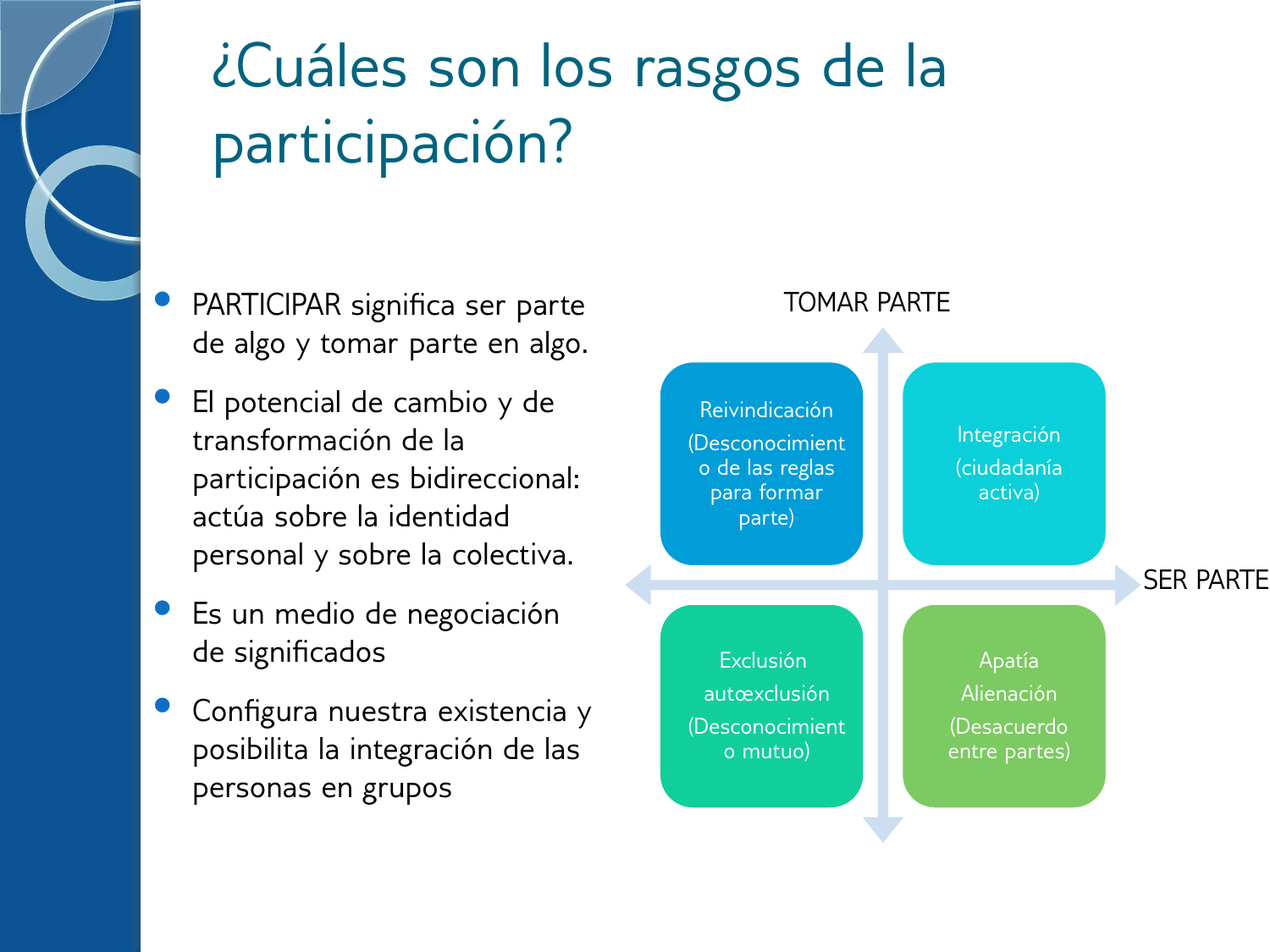

# ¿Cuáles son los rasgos de la participación?

PARTICIPAR significa ser parte de algo y tomar parte en algo.
El potencial de cambio y de transformación de la participación es bidireccional: actúa sobre la identidad personal y sobre la colectiva.
Es un medio de negociación de significados
Configura nuestra existencia y posibilita la integración de las personas en grupos
TOMAR PARTE
Reivindicación
(Desconocimiento de las reglas para formar parte)
Integración
(ciudadanía activa)
Exclusión
autoexclusión
(Desconocimiento mutuo)
Apatía
Alienación
(Desacuerdo entre partes)
SER PARTE